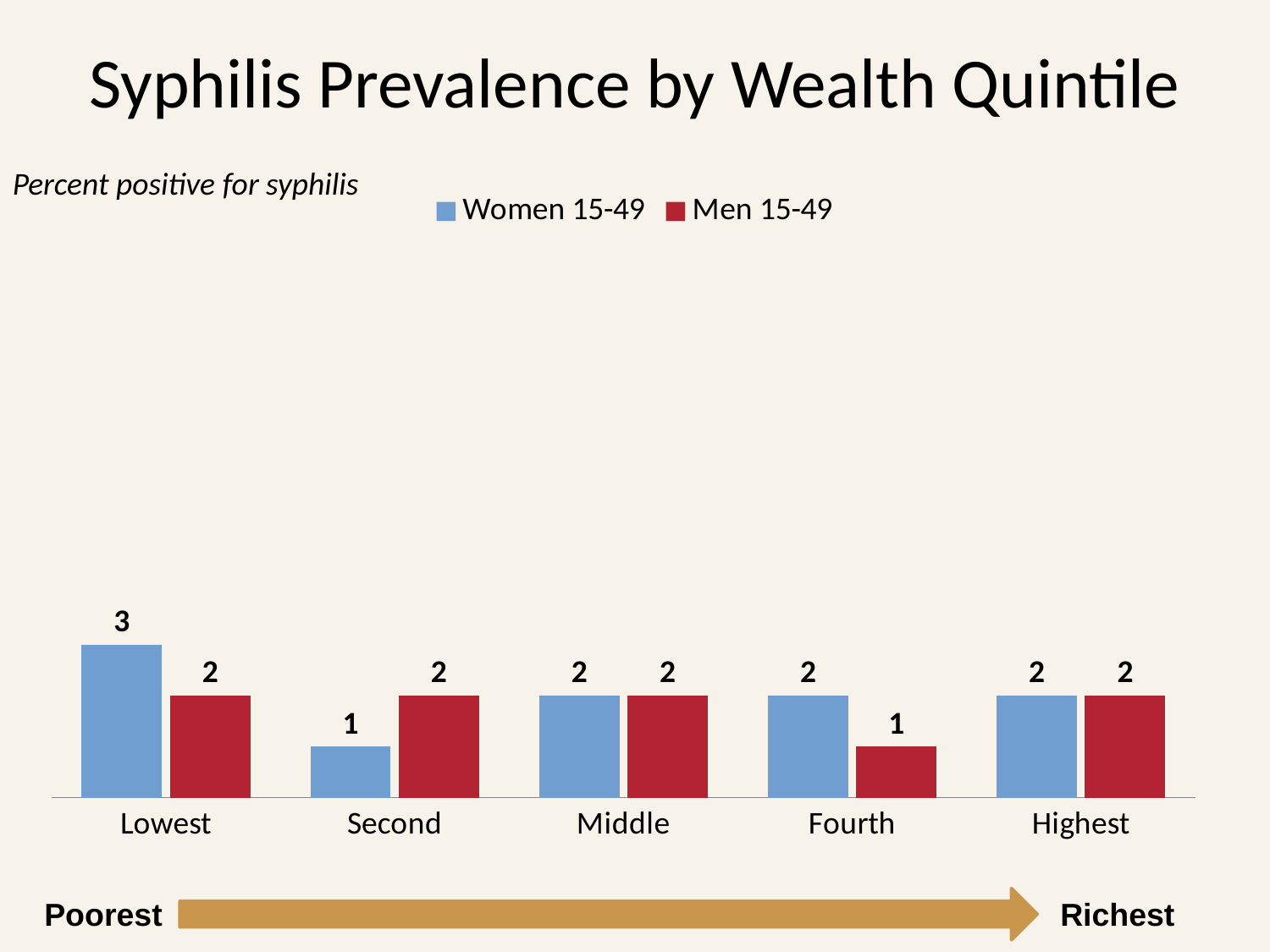

# Syphilis Prevalence by Wealth Quintile
Percent positive for syphilis

### Chart

| Category | Women 15-49 | Men 15-49 |
|---|---|---|
| Lowest | 3.0 | 2.0 |
| Second | 1.0 | 2.0 |
| Middle | 2.0 | 2.0 |
| Fourth | 2.0 | 1.0 |
| Highest | 2.0 | 2.0 |
Poorest

Richest